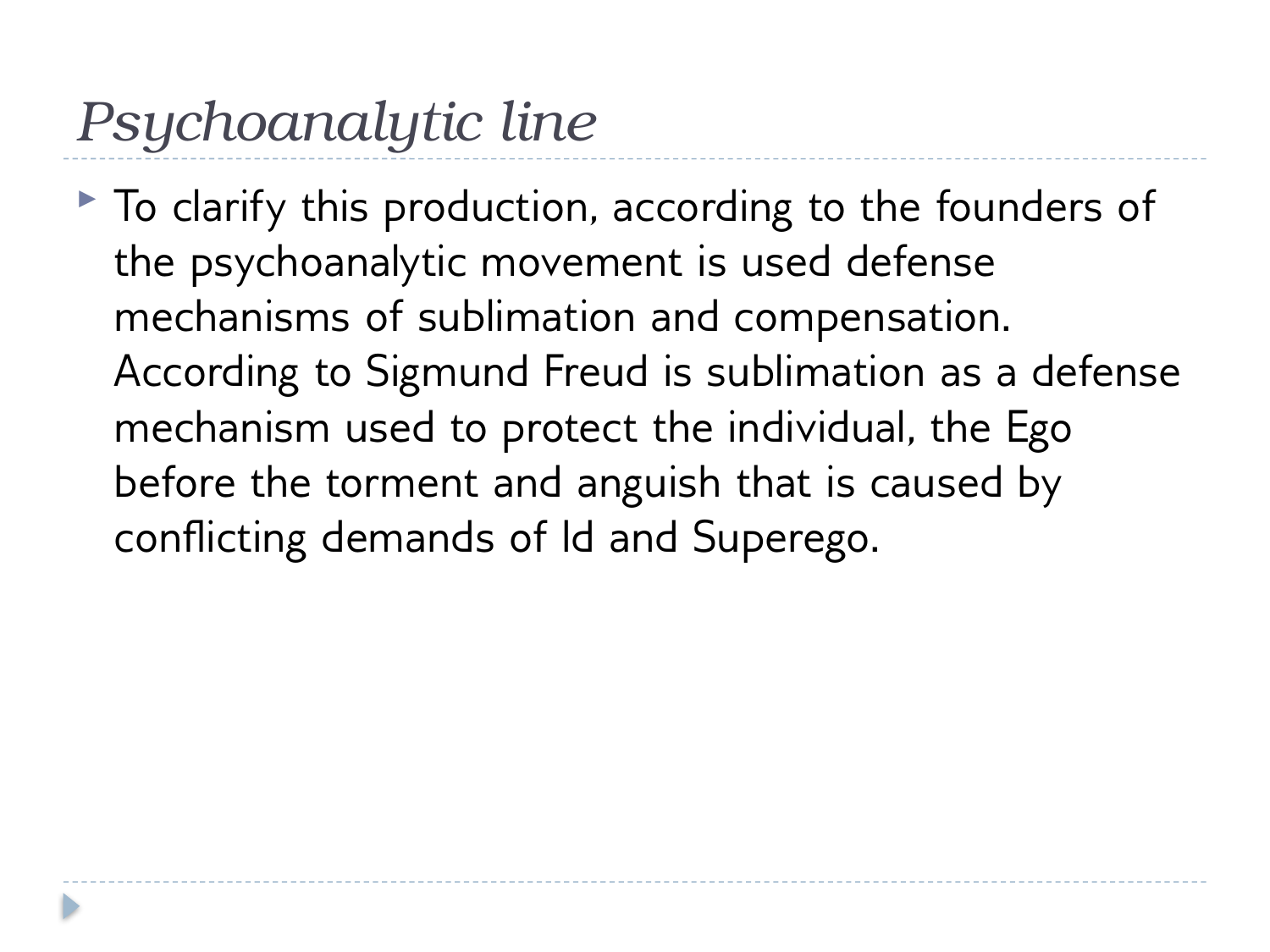

# Psychoanalytic line
To clarify this production, according to the founders of the psychoanalytic movement is used defense mechanisms of sublimation and compensation. According to Sigmund Freud is sublimation as a defense mechanism used to protect the individual, the Ego before the torment and anguish that is caused by conflicting demands of Id and Superego.